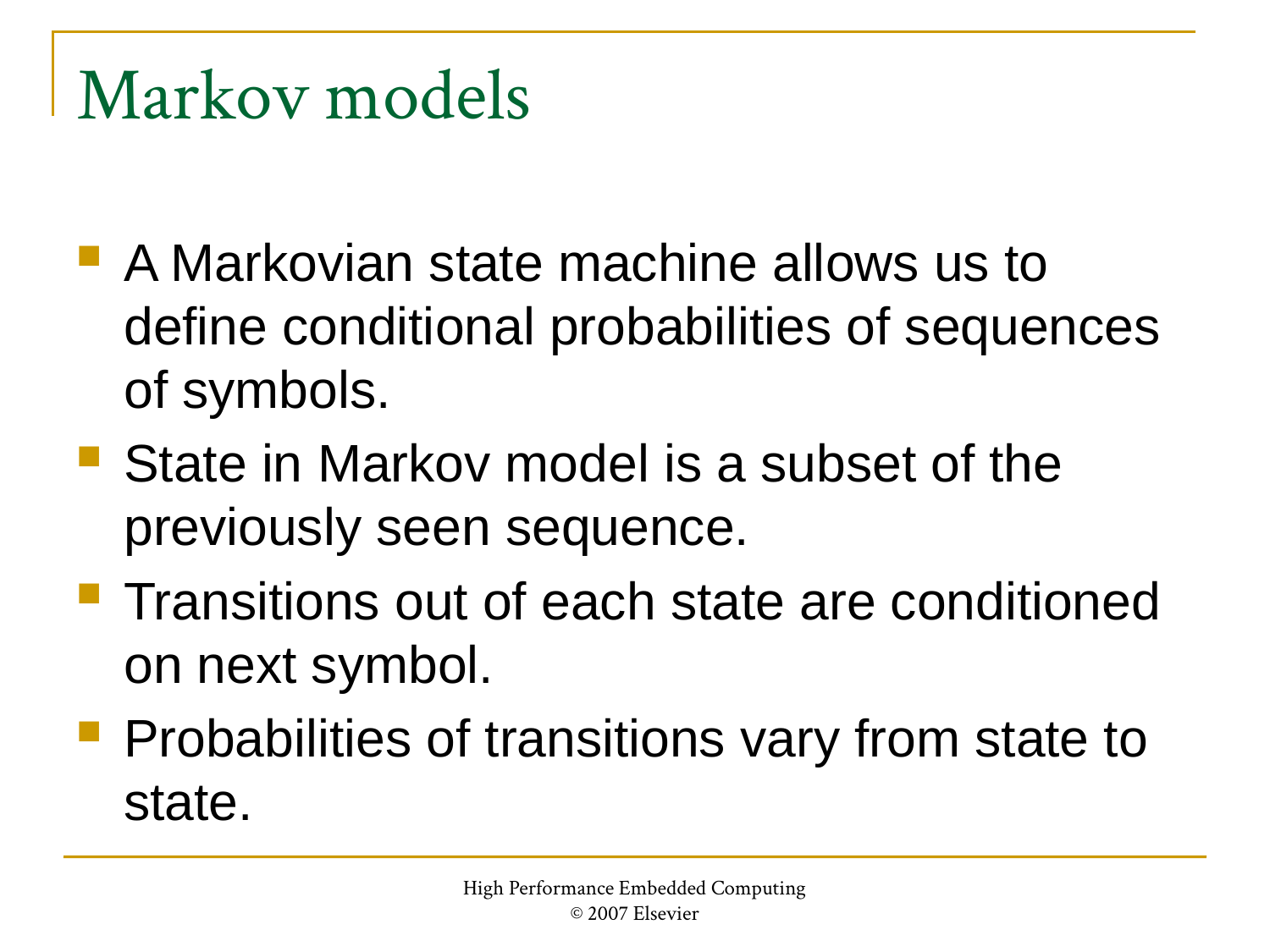

# Markov models
A Markovian state machine allows us to define conditional probabilities of sequences of symbols.
State in Markov model is a subset of the previously seen sequence.
Transitions out of each state are conditioned on next symbol.
Probabilities of transitions vary from state to state.
High Performance Embedded Computing
© 2007 Elsevier